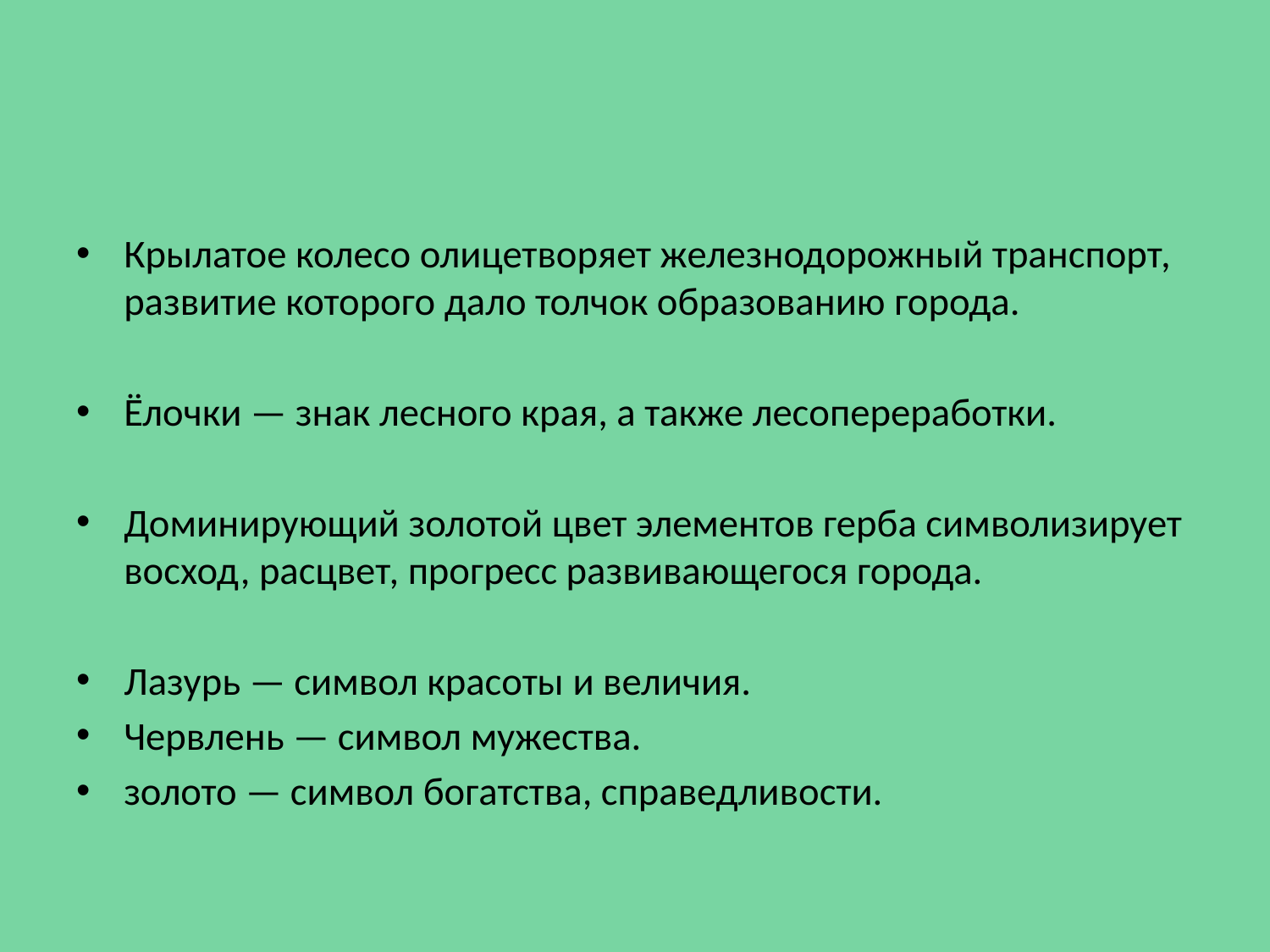

#
Крылатое колесо олицетворяет железнодорожный транспорт, развитие которого дало толчок образованию города.

Ёлочки — знак лесного края, а также лесопереработки.

Доминирующий золотой цвет элементов герба символизирует восход, расцвет, прогресс развивающегося города.

Лазурь — символ красоты и величия.
Червлень — символ мужества.
золото — символ богатства, справедливости.